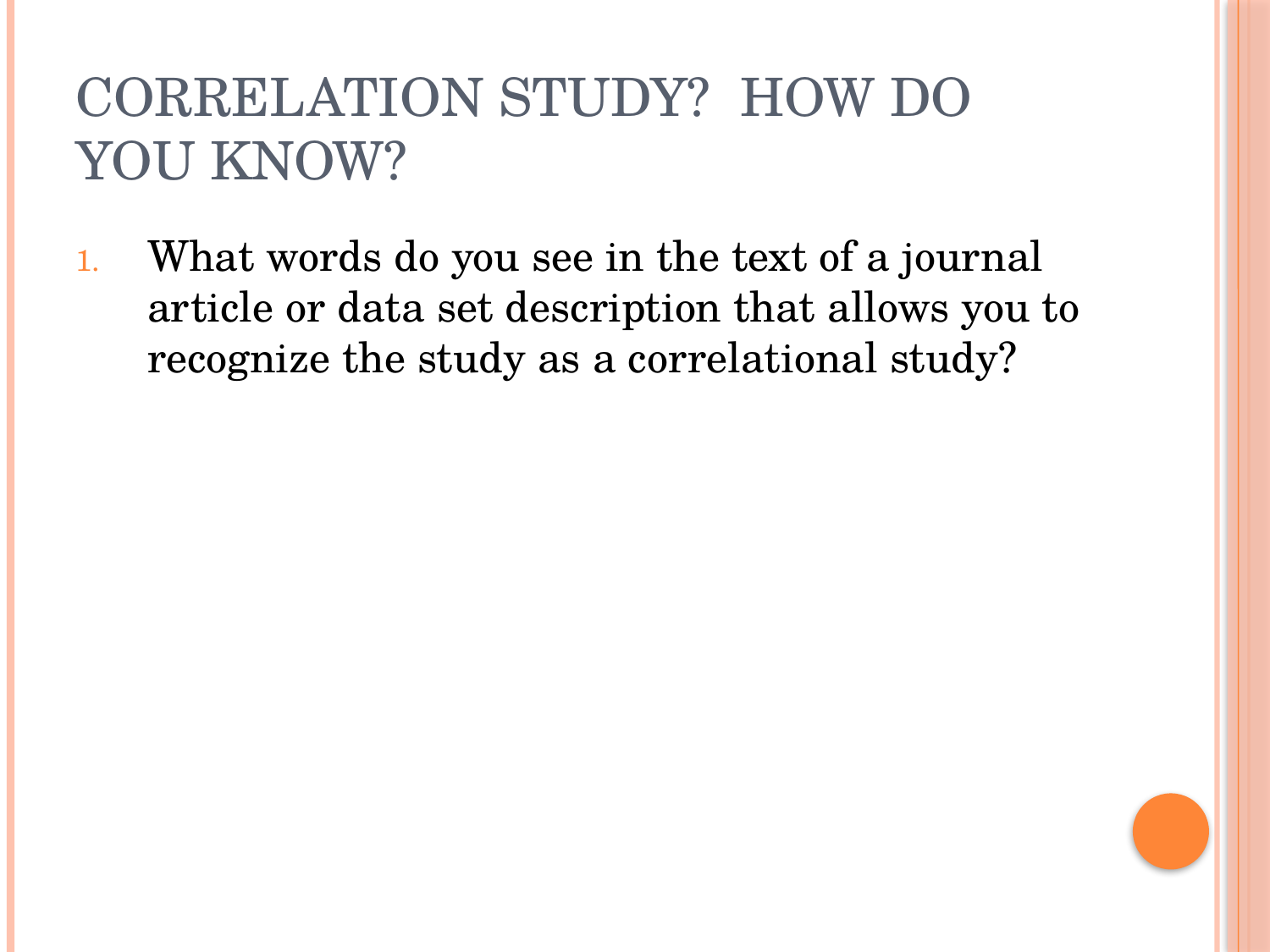

# Correlation Study?  How do you know?
What words do you see in the text of a journal article or data set description that allows you to recognize the study as a correlational study?